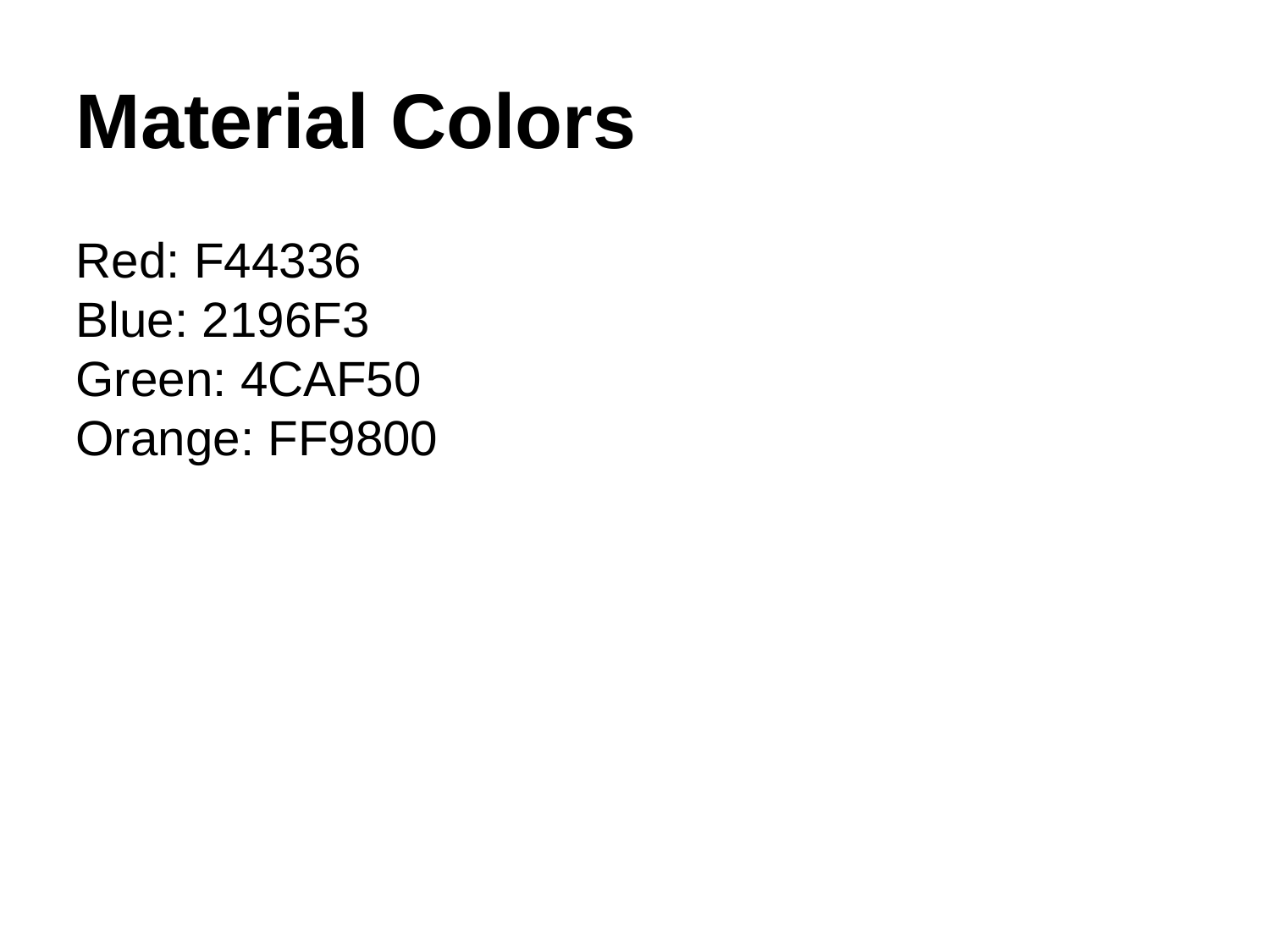

Material Colors
Red: F44336
Blue: 2196F3
Green: 4CAF50
Orange: FF9800